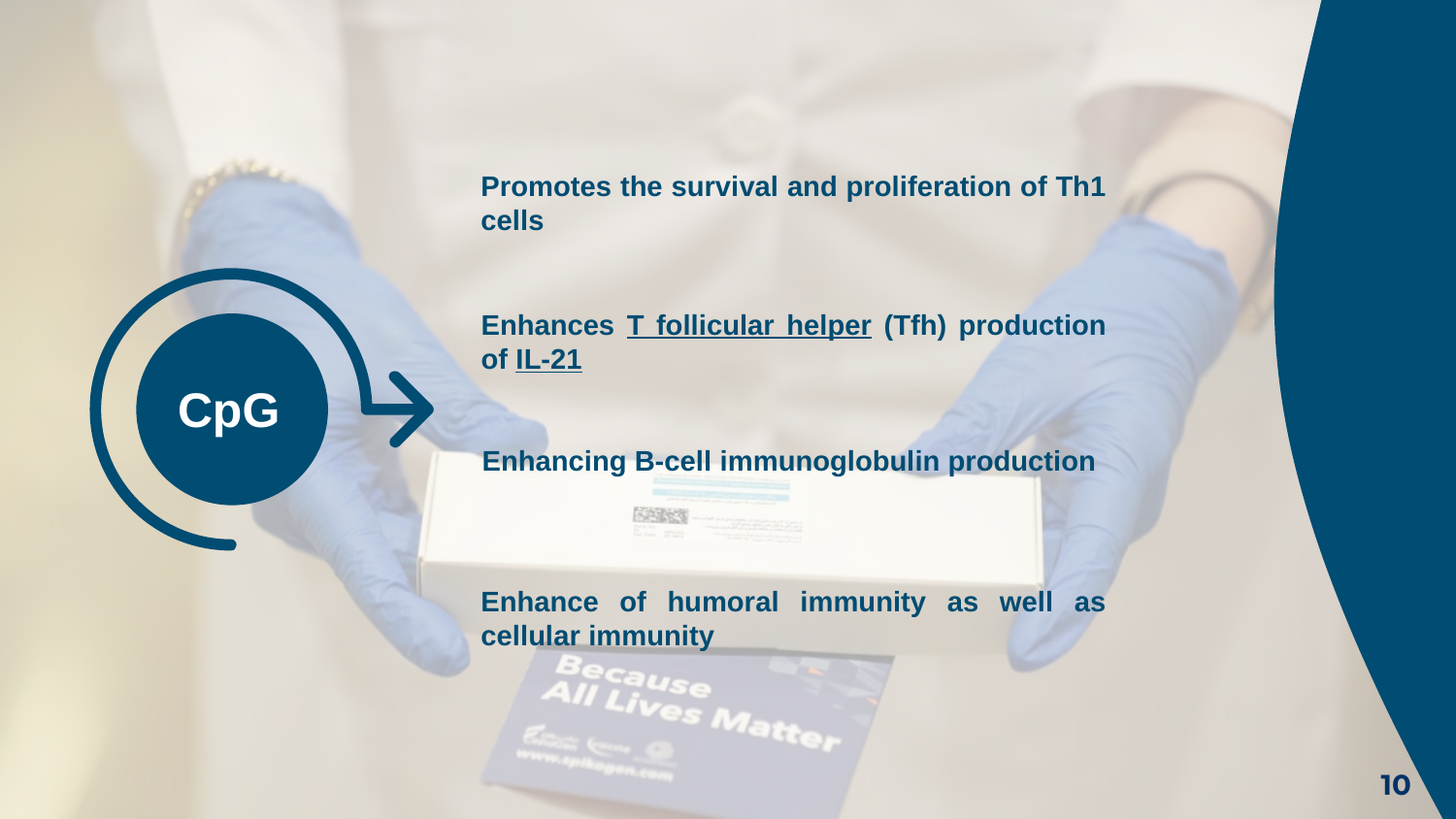

Promotes the survival and proliferation of Th1 cells

CpG

Enhances T follicular helper (Tfh) production of IL-21
Enhancing B-cell immunoglobulin production
Enhance of humoral immunity as well as cellular immunity
10